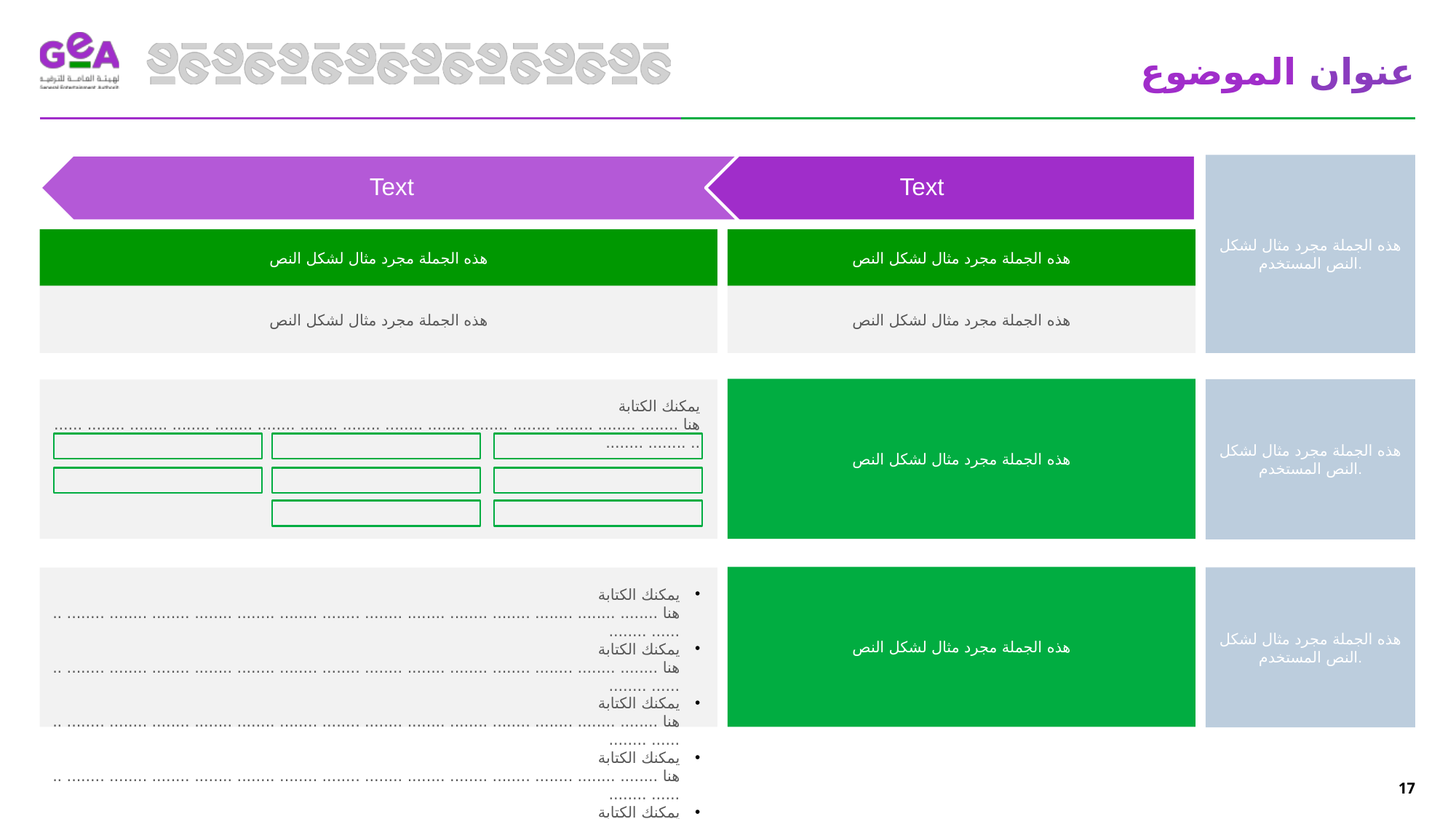

عنوان الموضوع
هذه الجملة مجرد مثال لشكل النص المستخدم.
Text
Text
هذه الجملة مجرد مثال لشكل النص
هذه الجملة مجرد مثال لشكل النص
هذه الجملة مجرد مثال لشكل النص
هذه الجملة مجرد مثال لشكل النص
هذه الجملة مجرد مثال لشكل النص
هذه الجملة مجرد مثال لشكل النص المستخدم.
يمكنك الكتابة هنا ........ ........ ........ ........ ........ ........ ........ ........ ........ ........ ........ ........ ........ ........ ........ ........ ........

هذه الجملة مجرد مثال لشكل النص
هذه الجملة مجرد مثال لشكل النص المستخدم.
يمكنك الكتابة هنا ........ ........ ........ ........ ........ ........ ........ ........ ........ ........ ........ ........ ........ ........ ........ ........
يمكنك الكتابة هنا ........ ........ ........ ........ ........ ........ ........ ........ ........ ........ ........ ........ ........ ........ ........ ........
يمكنك الكتابة هنا ........ ........ ........ ........ ........ ........ ........ ........ ........ ........ ........ ........ ........ ........ ........ ........
يمكنك الكتابة هنا ........ ........ ........ ........ ........ ........ ........ ........ ........ ........ ........ ........ ........ ........ ........ ........
يمكنك الكتابة هنا ........ ........ ........ ........ ........ ........ ........ ........ ........ ........ ........ ........ ........ ........ ........ ........
يمكنك الكتابة هنا ........ ........ ........ ........ ........ ........ ........ ........ ........ ........ ........ ........ ........ ........ ........ ........
يمكنك الكتابة هنا ........ ........ ........ ........ ........ ........ ........ ........ ........ ........ ........ ........ ........ ........ ........ ........
17